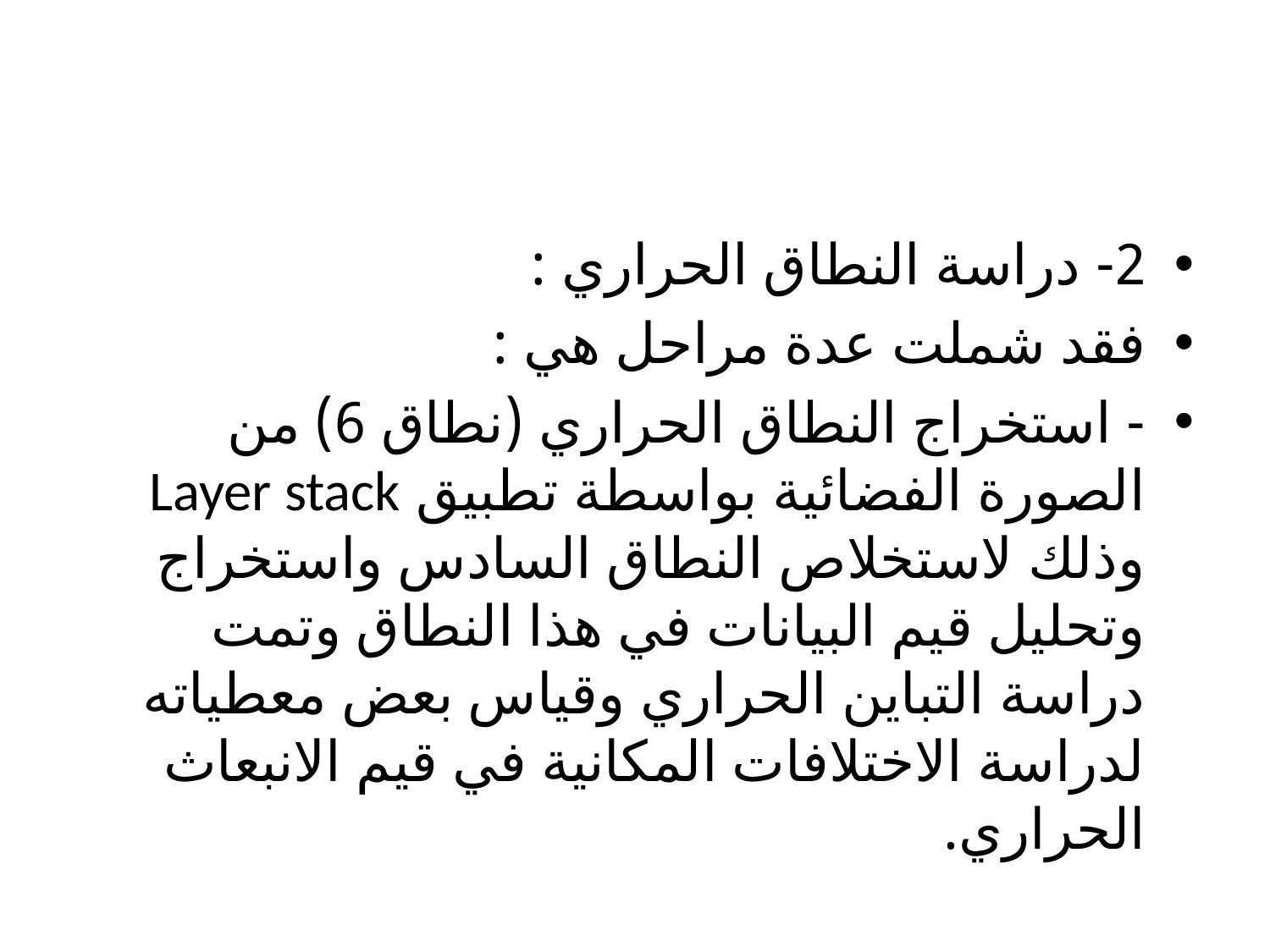

2- دراسة النطاق الحراري :
فقد شملت عدة مراحل هي :
- استخراج النطاق الحراري (نطاق 6) من الصورة الفضائية بواسطة تطبيق Layer stack وذلك لاستخلاص النطاق السادس واستخراج وتحليل قيم البيانات في هذا النطاق وتمت دراسة التباين الحراري وقياس بعض معطياته لدراسة الاختلافات المكانية في قيم الانبعاث الحراري.